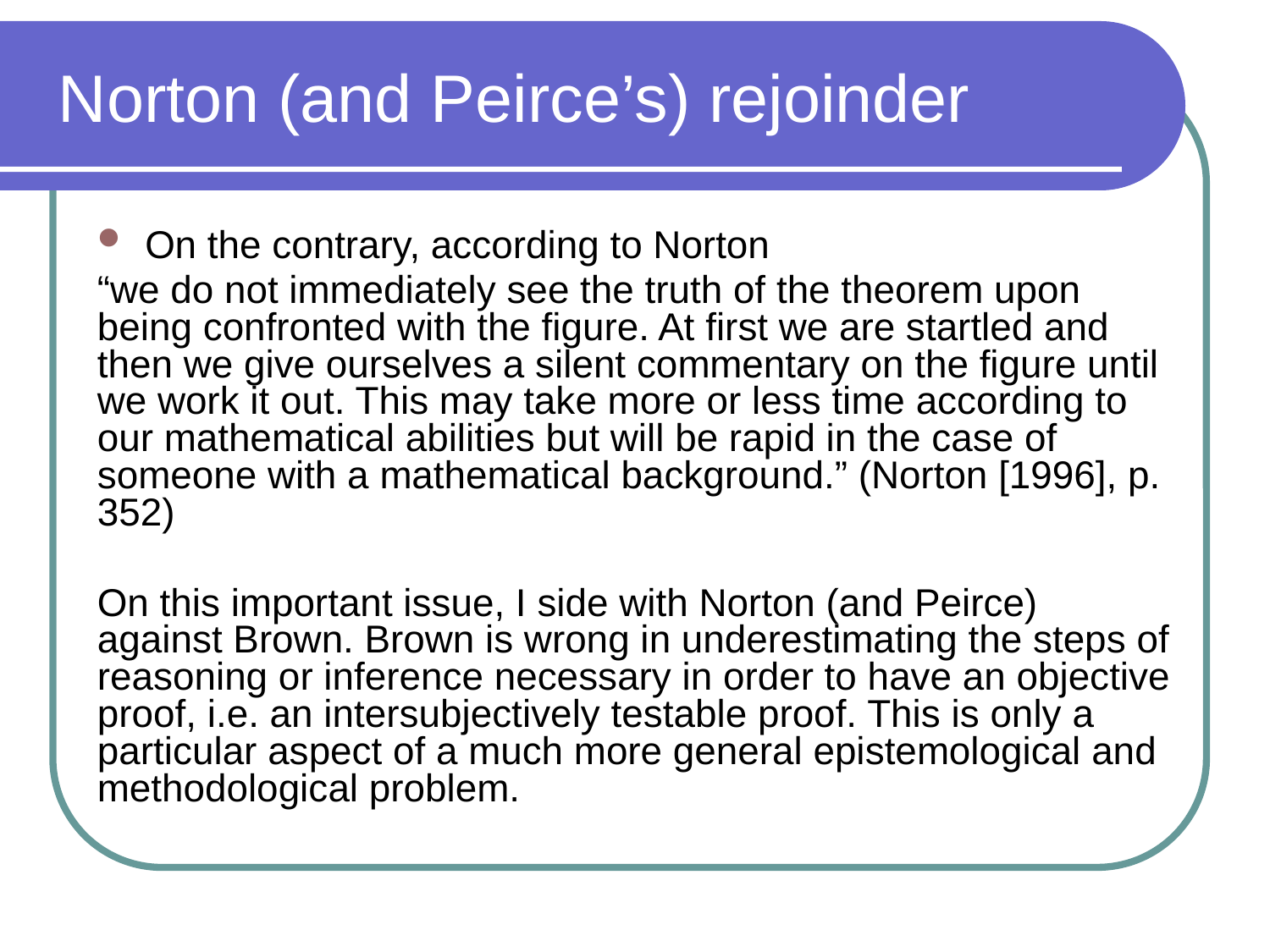

# Norton (and Peirce’s) rejoinder
On the contrary, according to Norton
“we do not immediately see the truth of the theorem upon being confronted with the figure. At first we are startled and then we give ourselves a silent commentary on the figure until we work it out. This may take more or less time according to our mathematical abilities but will be rapid in the case of someone with a mathematical background.” (Norton [1996], p. 352)

On this important issue, I side with Norton (and Peirce) against Brown. Brown is wrong in underestimating the steps of reasoning or inference necessary in order to have an objective proof, i.e. an intersubjectively testable proof. This is only a particular aspect of a much more general epistemological and methodological problem.